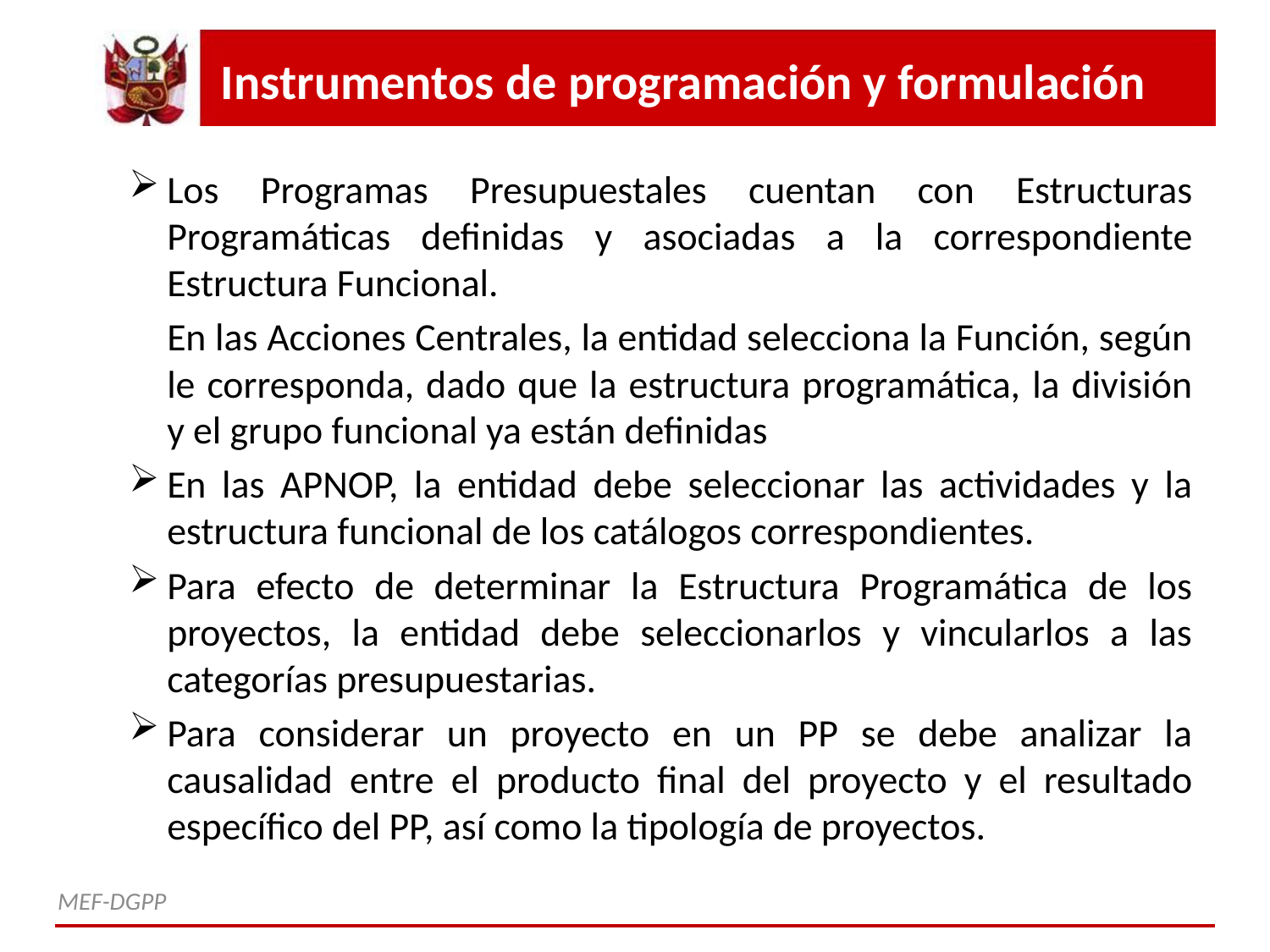

Instrumentos de programación y formulación
Los Programas Presupuestales cuentan con Estructuras Programáticas definidas y asociadas a la correspondiente Estructura Funcional.
	En las Acciones Centrales, la entidad selecciona la Función, según le corresponda, dado que la estructura programática, la división y el grupo funcional ya están definidas
En las APNOP, la entidad debe seleccionar las actividades y la estructura funcional de los catálogos correspondientes.
Para efecto de determinar la Estructura Programática de los proyectos, la entidad debe seleccionarlos y vincularlos a las categorías presupuestarias.
Para considerar un proyecto en un PP se debe analizar la causalidad entre el producto final del proyecto y el resultado específico del PP, así como la tipología de proyectos.

MEF-DGPP